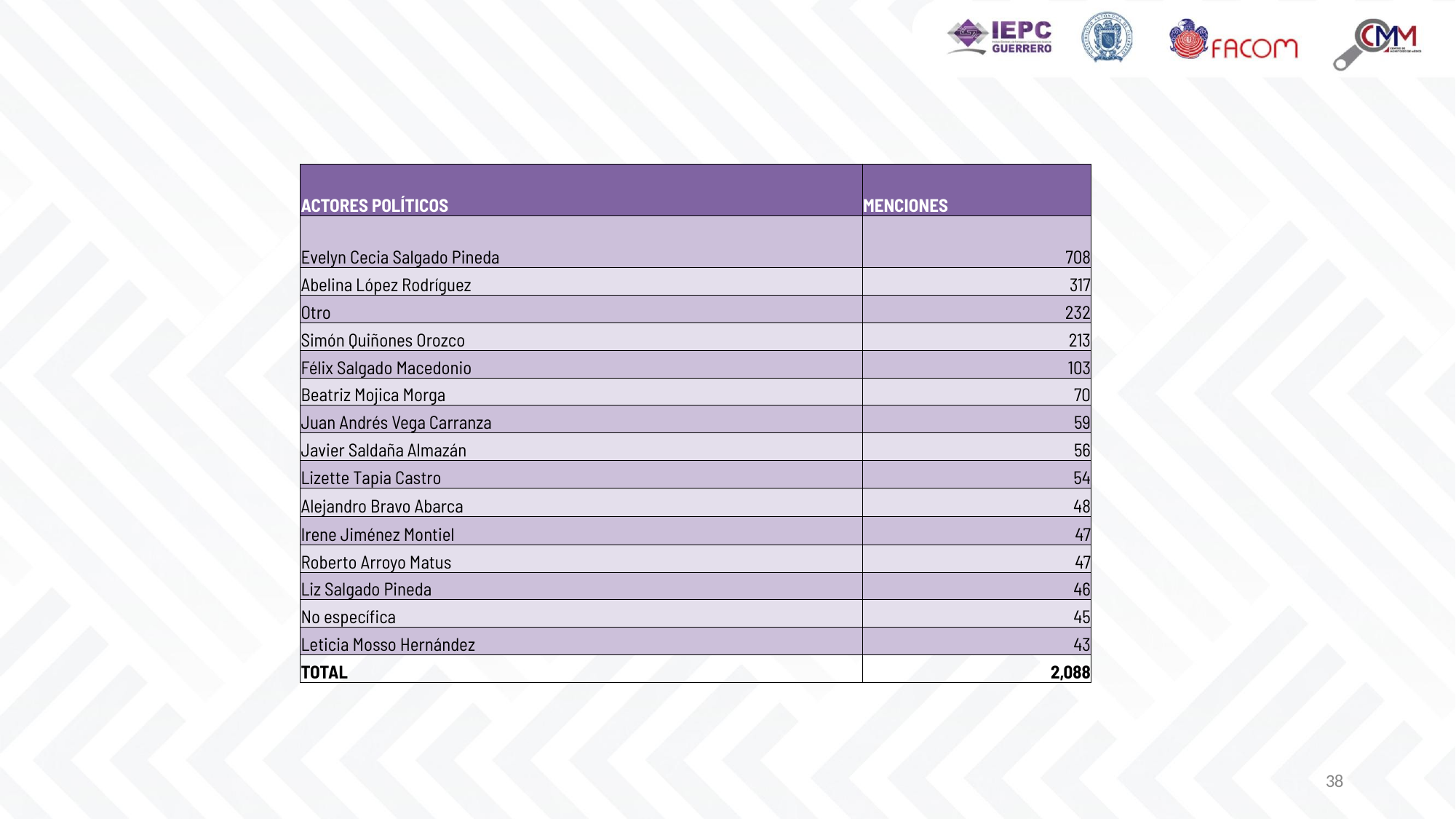

| ACTORES POLÍTICOS | MENCIONES |
| --- | --- |
| Evelyn Cecia Salgado Pineda | 708 |
| Abelina López Rodríguez | 317 |
| Otro | 232 |
| Simón Quiñones Orozco | 213 |
| Félix Salgado Macedonio | 103 |
| Beatriz Mojica Morga | 70 |
| Juan Andrés Vega Carranza | 59 |
| Javier Saldaña Almazán | 56 |
| Lizette Tapia Castro | 54 |
| Alejandro Bravo Abarca | 48 |
| Irene Jiménez Montiel | 47 |
| Roberto Arroyo Matus | 47 |
| Liz Salgado Pineda | 46 |
| No específica | 45 |
| Leticia Mosso Hernández | 43 |
| TOTAL | 2,088 |
38